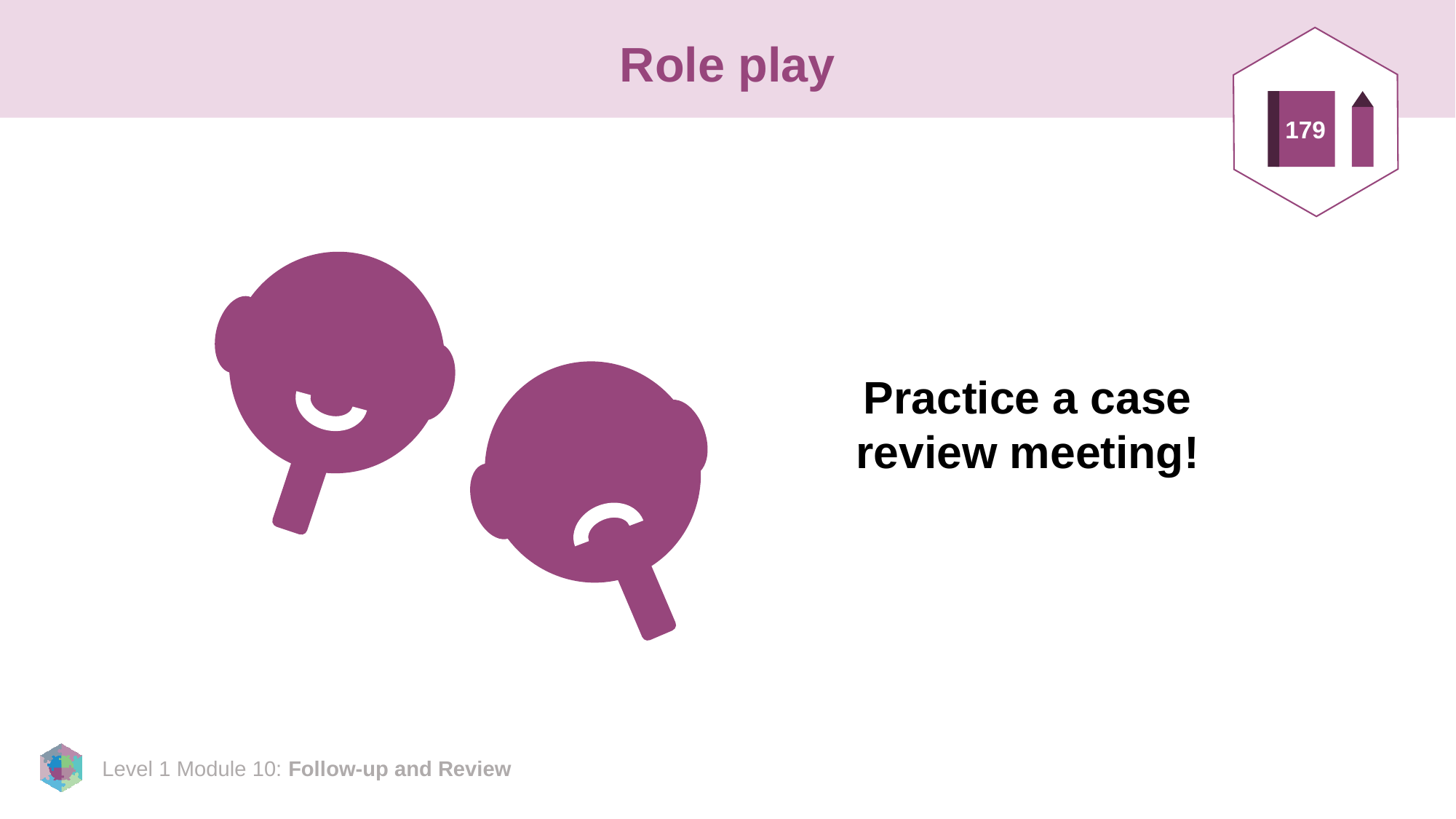

# Role play

179

Practice a case review meeting!